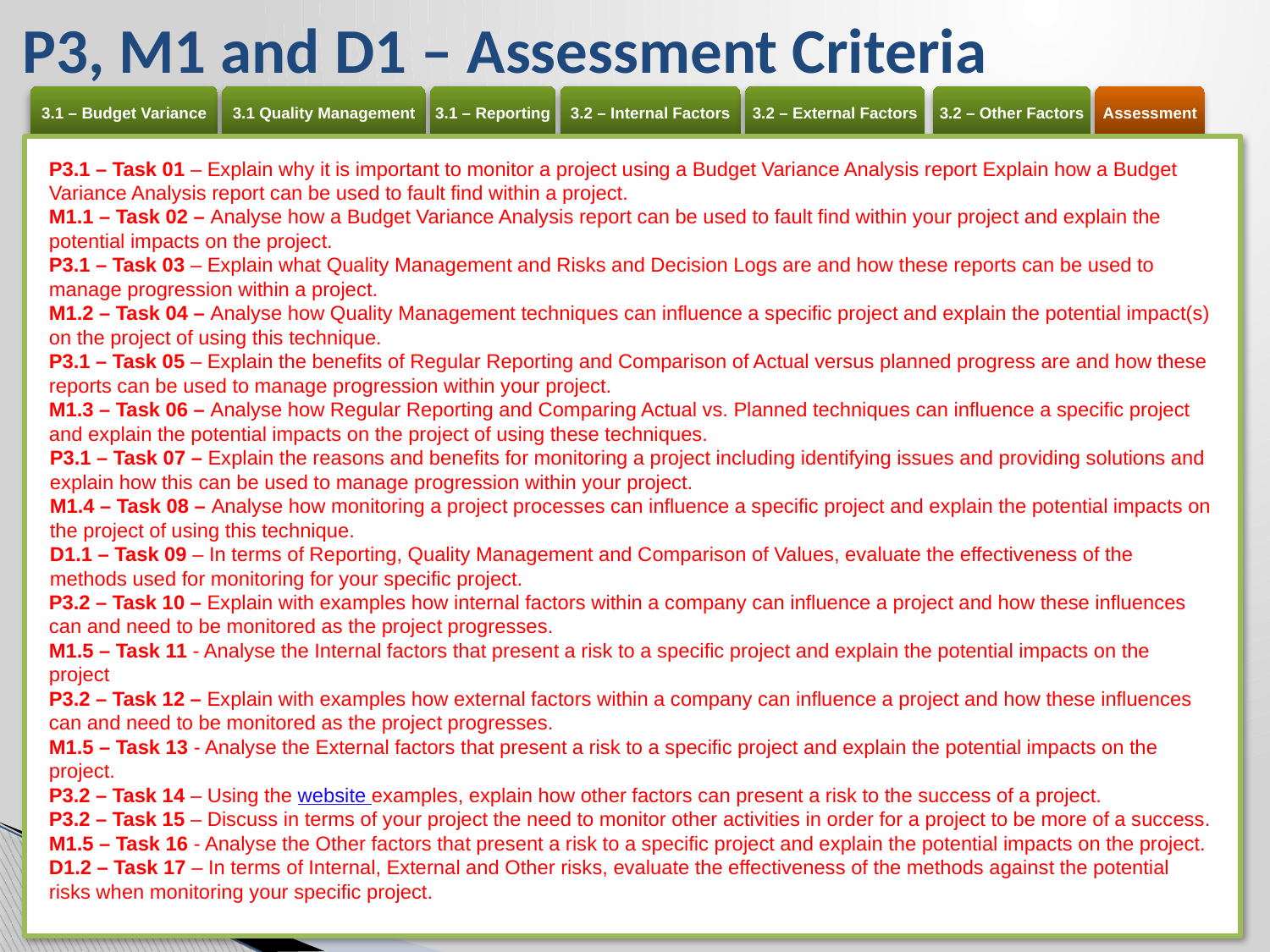

# P3, M1 and D1 – Assessment Criteria
P3.1 – Task 01 – Explain why it is important to monitor a project using a Budget Variance Analysis report Explain how a Budget Variance Analysis report can be used to fault find within a project.
M1.1 – Task 02 – Analyse how a Budget Variance Analysis report can be used to fault find within your project and explain the potential impacts on the project.
P3.1 – Task 03 – Explain what Quality Management and Risks and Decision Logs are and how these reports can be used to manage progression within a project.
M1.2 – Task 04 – Analyse how Quality Management techniques can influence a specific project and explain the potential impact(s) on the project of using this technique.
P3.1 – Task 05 – Explain the benefits of Regular Reporting and Comparison of Actual versus planned progress are and how these reports can be used to manage progression within your project.
M1.3 – Task 06 – Analyse how Regular Reporting and Comparing Actual vs. Planned techniques can influence a specific project and explain the potential impacts on the project of using these techniques.
P3.1 – Task 07 – Explain the reasons and benefits for monitoring a project including identifying issues and providing solutions and explain how this can be used to manage progression within your project.
M1.4 – Task 08 – Analyse how monitoring a project processes can influence a specific project and explain the potential impacts on the project of using this technique.
D1.1 – Task 09 – In terms of Reporting, Quality Management and Comparison of Values, evaluate the effectiveness of the methods used for monitoring for your specific project.
P3.2 – Task 10 – Explain with examples how internal factors within a company can influence a project and how these influences can and need to be monitored as the project progresses.
M1.5 – Task 11 - Analyse the Internal factors that present a risk to a specific project and explain the potential impacts on the project
P3.2 – Task 12 – Explain with examples how external factors within a company can influence a project and how these influences can and need to be monitored as the project progresses.
M1.5 – Task 13 - Analyse the External factors that present a risk to a specific project and explain the potential impacts on the project.
P3.2 – Task 14 – Using the website examples, explain how other factors can present a risk to the success of a project.
P3.2 – Task 15 – Discuss in terms of your project the need to monitor other activities in order for a project to be more of a success.
M1.5 – Task 16 - Analyse the Other factors that present a risk to a specific project and explain the potential impacts on the project.
D1.2 – Task 17 – In terms of Internal, External and Other risks, evaluate the effectiveness of the methods against the potential risks when monitoring your specific project.